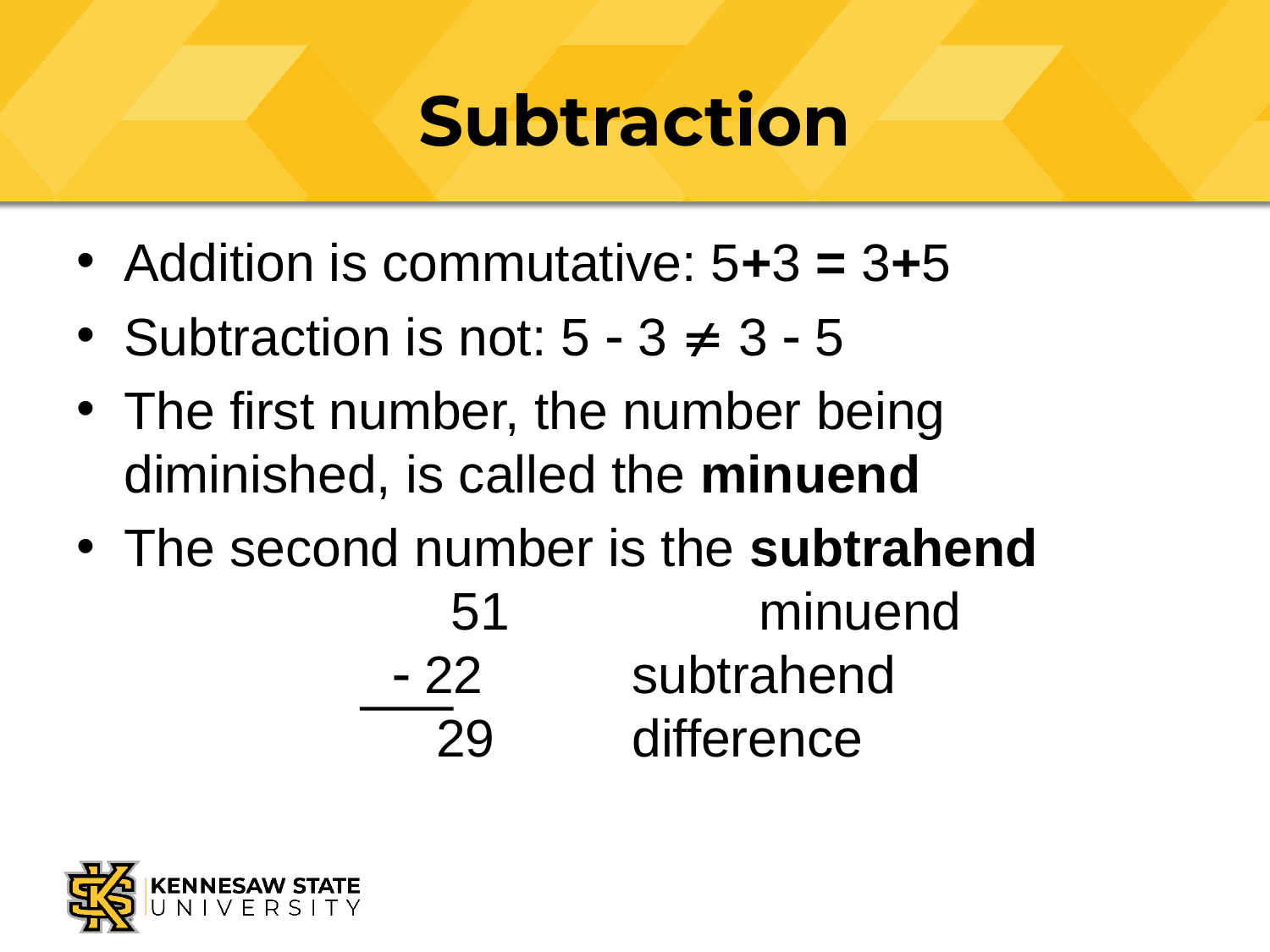

# Subtraction
Addition is commutative: 5+3 = 3+5
Subtraction is not: 5 − 3 ≠ 3 − 5
The first number, the number being diminished, is called the minuend
The second number is the subtrahend
		     51		minuend
		 − 22		subtrahend
		    29		difference